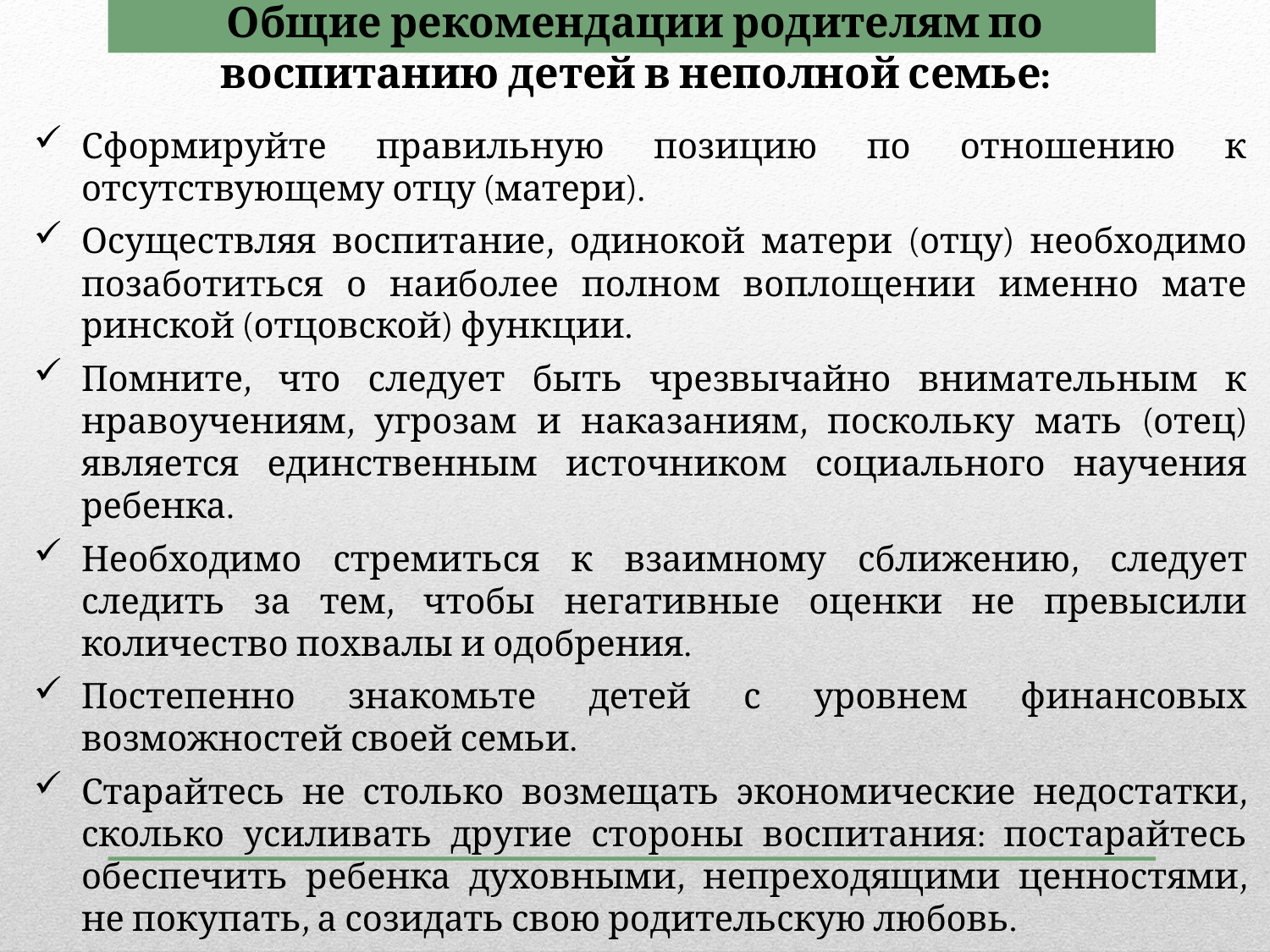

Общие рекомендации родителям по воспитанию детей в неполной семье:
Сформируйте правильную позицию по отношению к отсутствующему отцу (матери).
Осуществляя воспи­тание, одинокой матери (отцу) необходимо позаботиться о наиболее полном воплощении именно мате­ринской (отцовской) функции.
Помните, что сле­дует быть чрезвычайно внимательным к нравоучениям, угрозам и наказаниям, поскольку мать (отец) является единственным источником социального научения ребенка.
Необходимо стремиться к взаим­ному сближению, следует следить за тем, чтобы негативные оцен­ки не превысили количество похвалы и одобрения.
Постепенно знакомьте детей с уровнем финансовых возможностей своей се­мьи.
Старайтесь не столько воз­мещать экономические недостатки, сколько усиливать другие стороны воспитания: постарайтесь обеспечить ребенка духовными, непреходящими ценностями, не покупать, а созидать свою родительскую любовь.